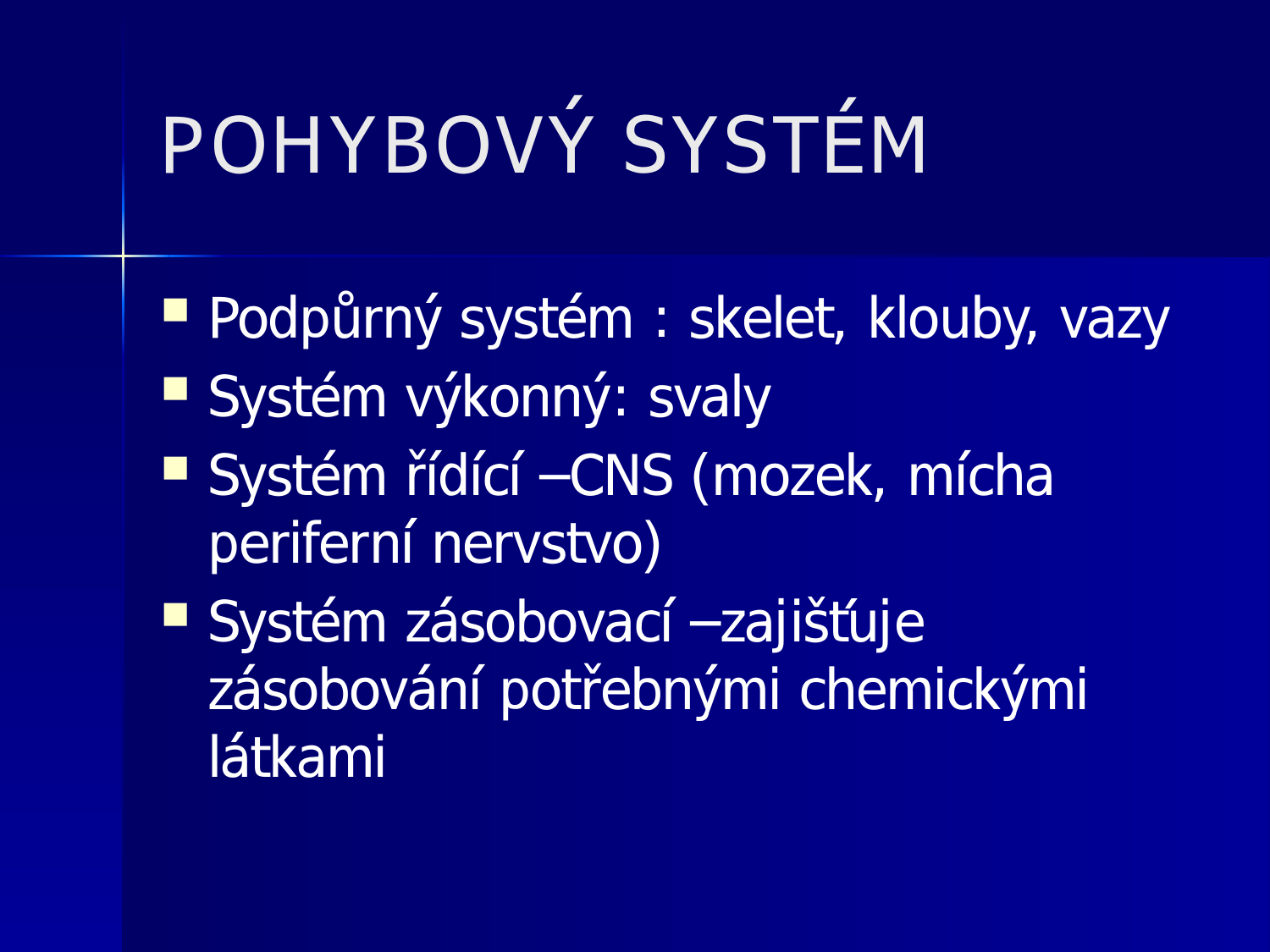

# POHYBOVÝ SYSTÉM
Podpůrný systém : skelet, klouby, vazy
Systém výkonný: svaly
Systém řídící –CNS (mozek, mícha periferní nervstvo)
Systém zásobovací –zajišťuje zásobování potřebnými chemickými látkami